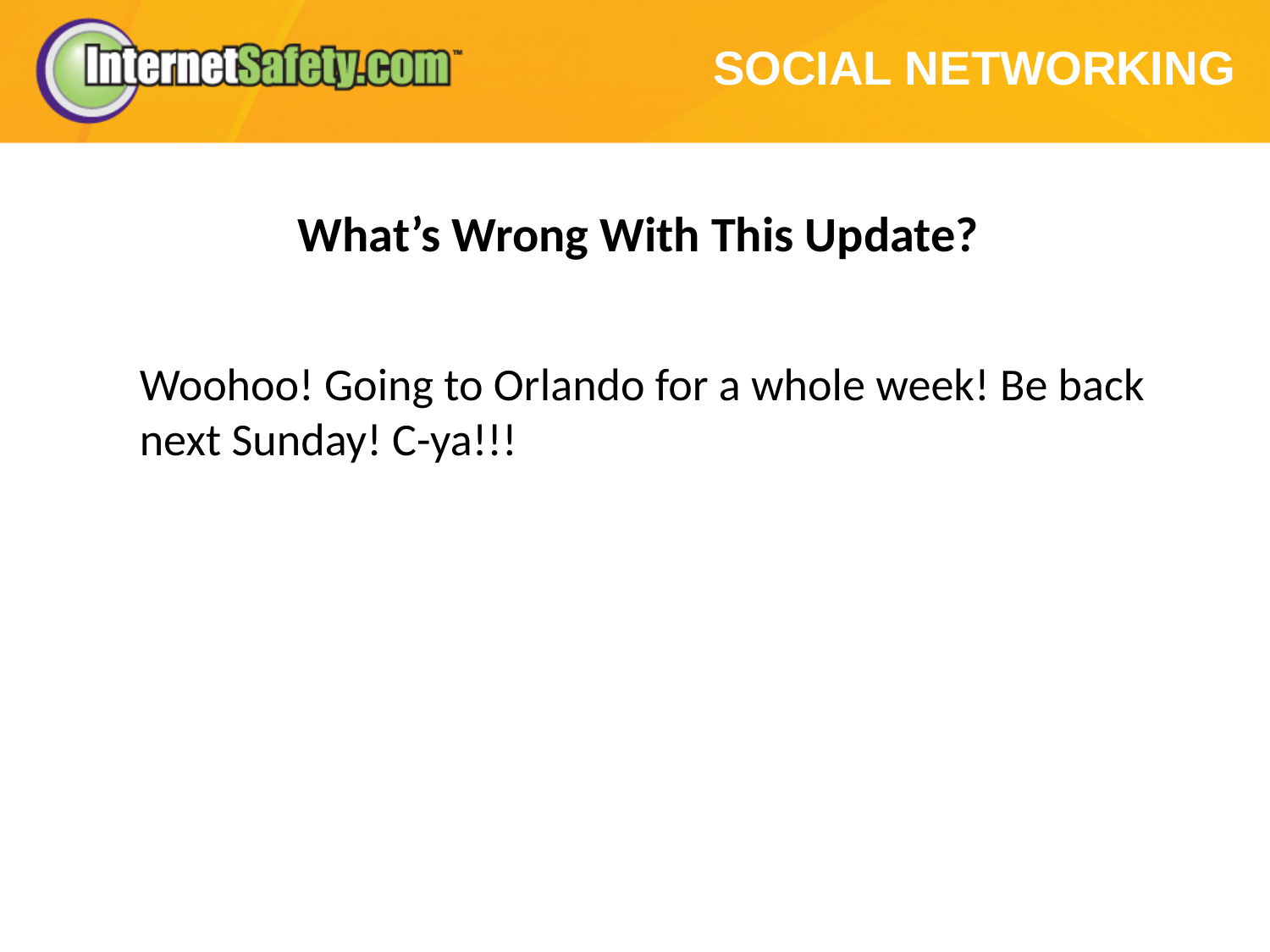

Social networking
What’s Wrong With This Update?
Woohoo! Going to Orlando for a whole week! Be back next Sunday! C-ya!!!